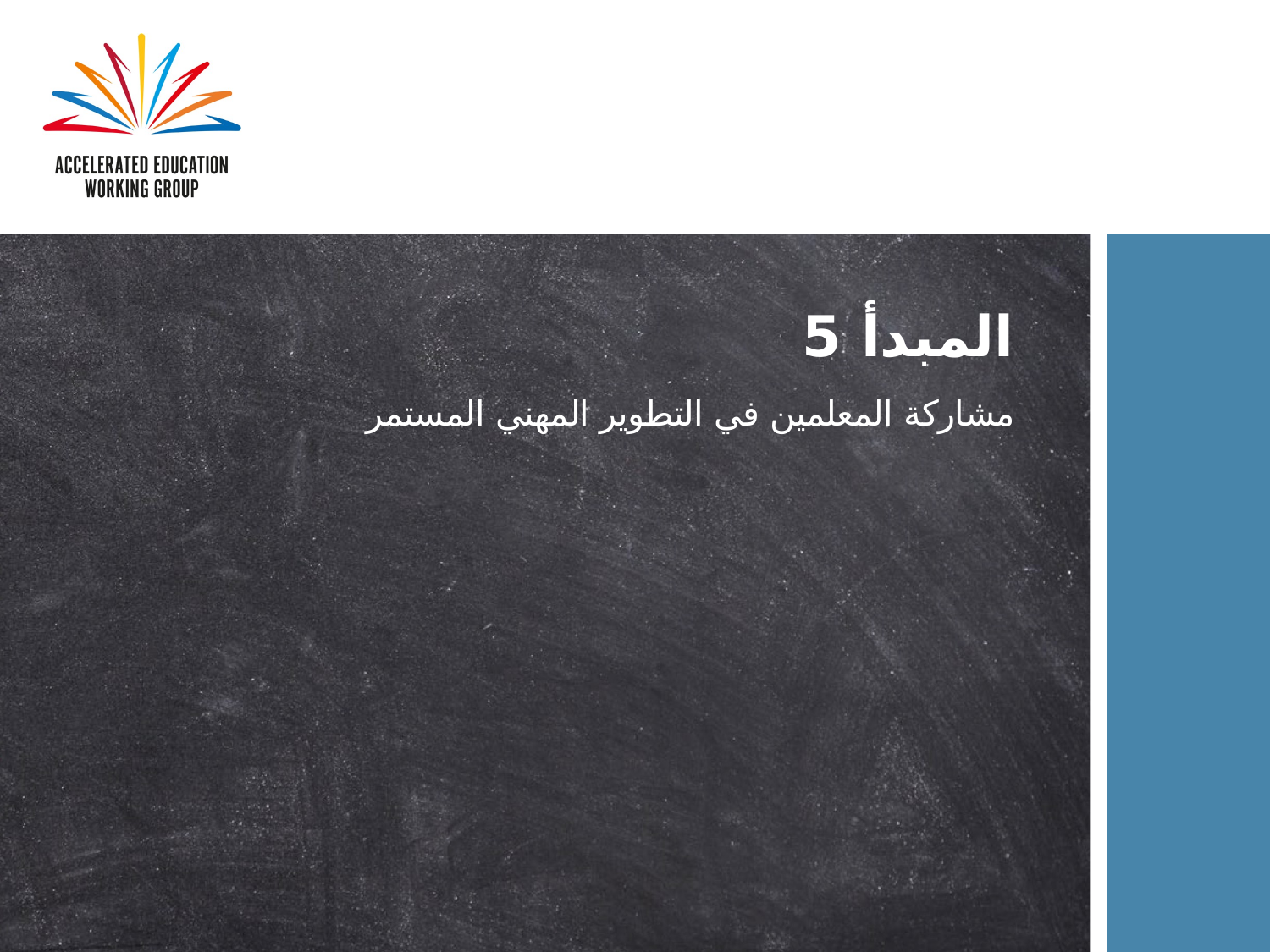

المبدأ 5
مشاركة المعلمين في التطوير المهني المستمر